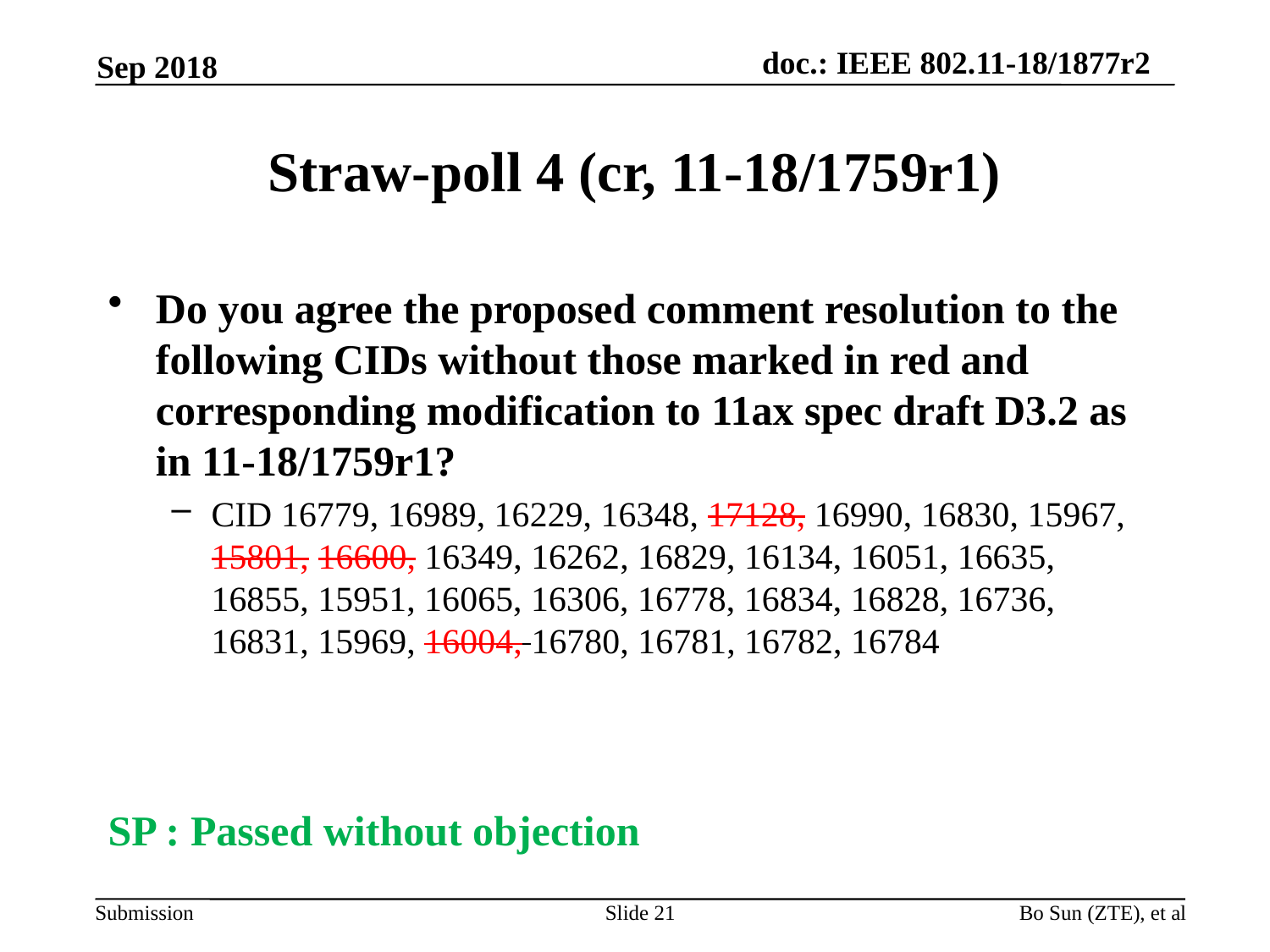

Sep 2018
# Straw-poll 4 (cr, 11-18/1759r1)
Do you agree the proposed comment resolution to the following CIDs without those marked in red and corresponding modification to 11ax spec draft D3.2 as in 11-18/1759r1?
CID 16779, 16989, 16229, 16348, 17128, 16990, 16830, 15967, 15801, 16600, 16349, 16262, 16829, 16134, 16051, 16635, 16855, 15951, 16065, 16306, 16778, 16834, 16828, 16736, 16831, 15969, 16004, 16780, 16781, 16782, 16784

SP : Passed without objection
Slide 21
Bo Sun (ZTE), et al